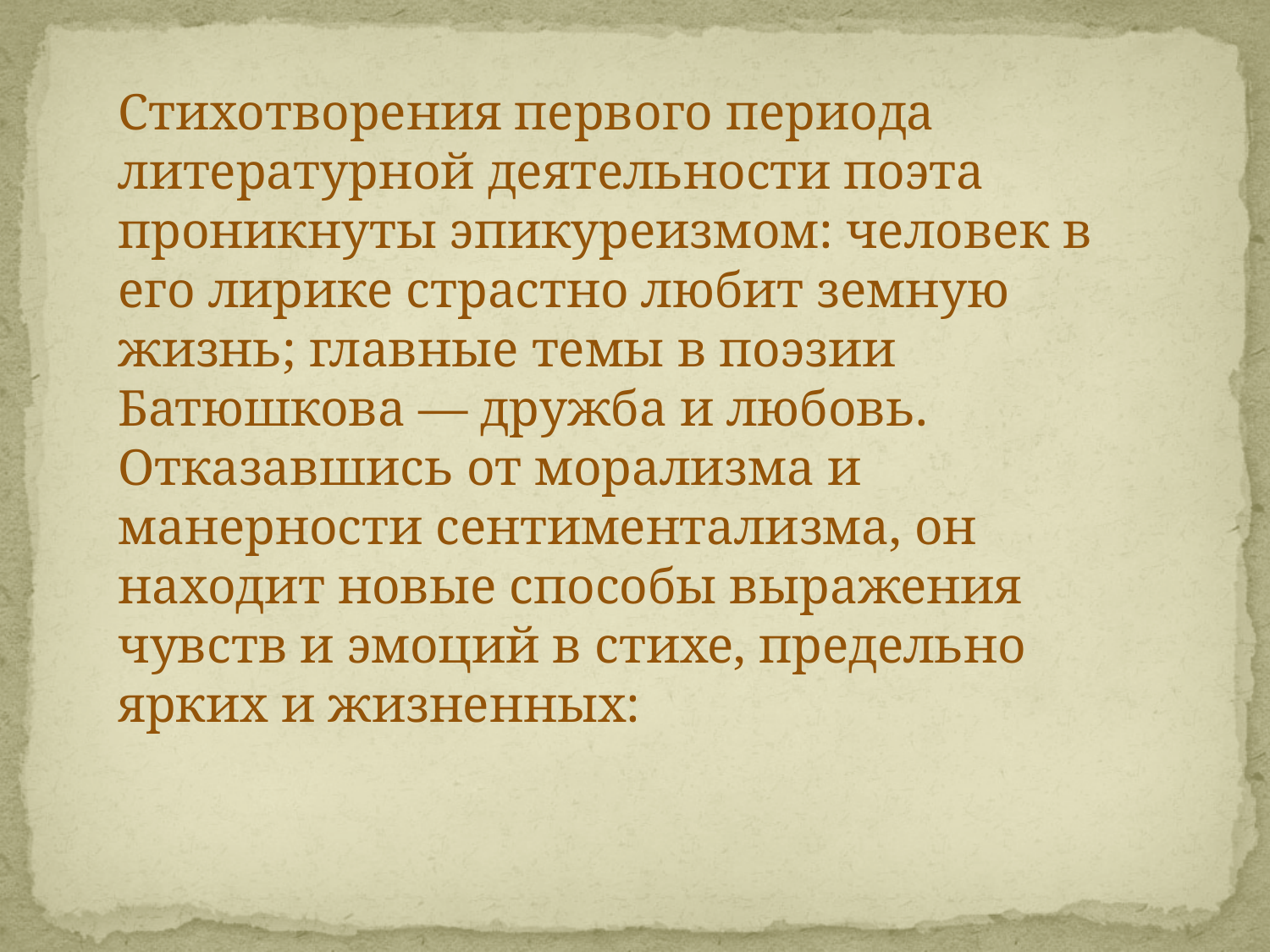

Стихотворения первого периода литературной деятельности поэта проникнуты эпикуреизмом: человек в его лирике страстно любит земную жизнь; главные темы в поэзии Батюшкова — дружба и любовь. Отказавшись от морализма и манерности сентиментализма, он находит новые способы выражения чувств и эмоций в стихе, предельно ярких и жизненных: